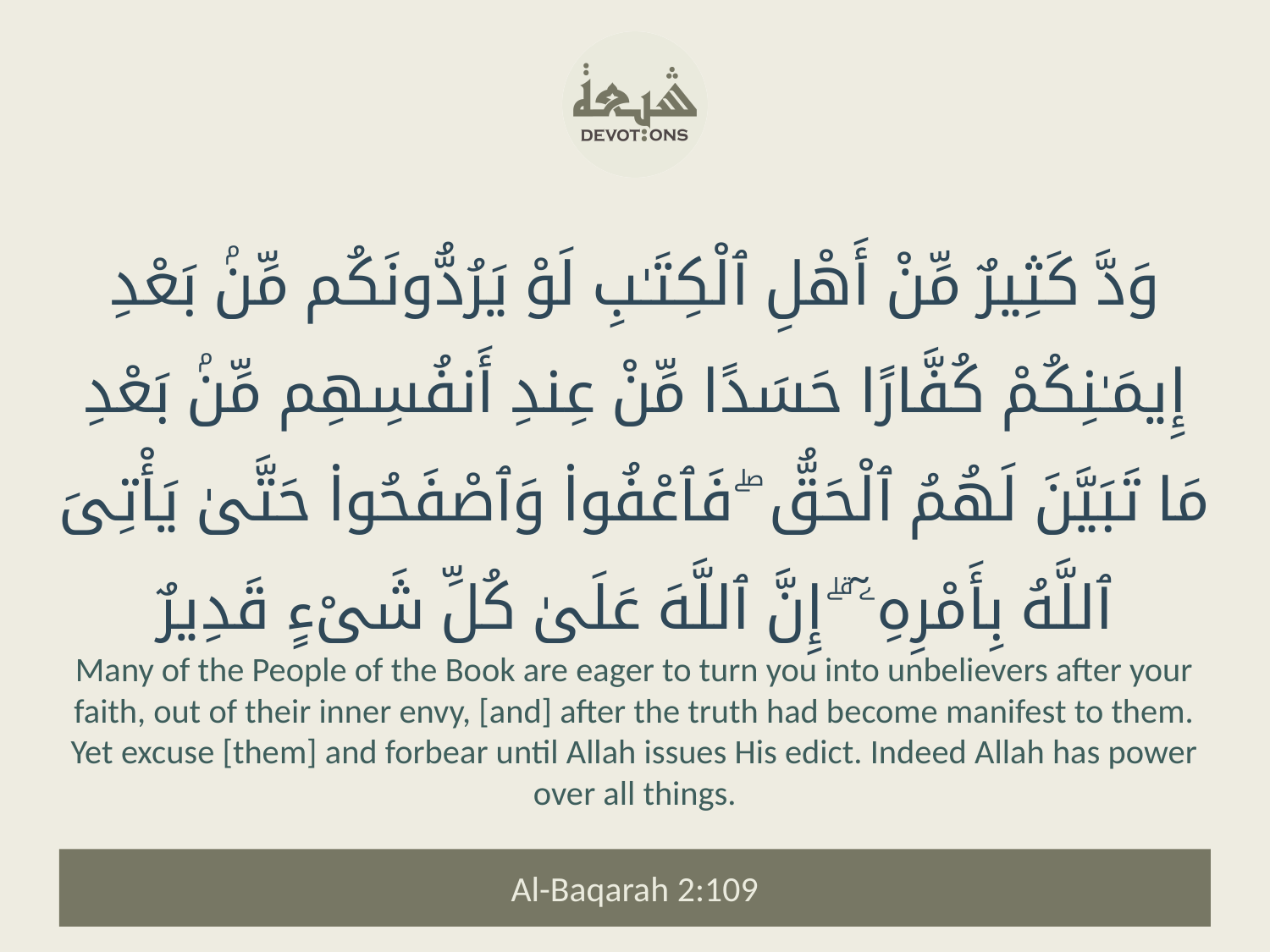

وَدَّ كَثِيرٌ مِّنْ أَهْلِ ٱلْكِتَـٰبِ لَوْ يَرُدُّونَكُم مِّنۢ بَعْدِ إِيمَـٰنِكُمْ كُفَّارًا حَسَدًا مِّنْ عِندِ أَنفُسِهِم مِّنۢ بَعْدِ مَا تَبَيَّنَ لَهُمُ ٱلْحَقُّ ۖ فَٱعْفُوا۟ وَٱصْفَحُوا۟ حَتَّىٰ يَأْتِىَ ٱللَّهُ بِأَمْرِهِۦٓ ۗ إِنَّ ٱللَّهَ عَلَىٰ كُلِّ شَىْءٍ قَدِيرٌ
Many of the People of the Book are eager to turn you into unbelievers after your faith, out of their inner envy, [and] after the truth had become manifest to them. Yet excuse [them] and forbear until Allah issues His edict. Indeed Allah has power over all things.
Al-Baqarah 2:109